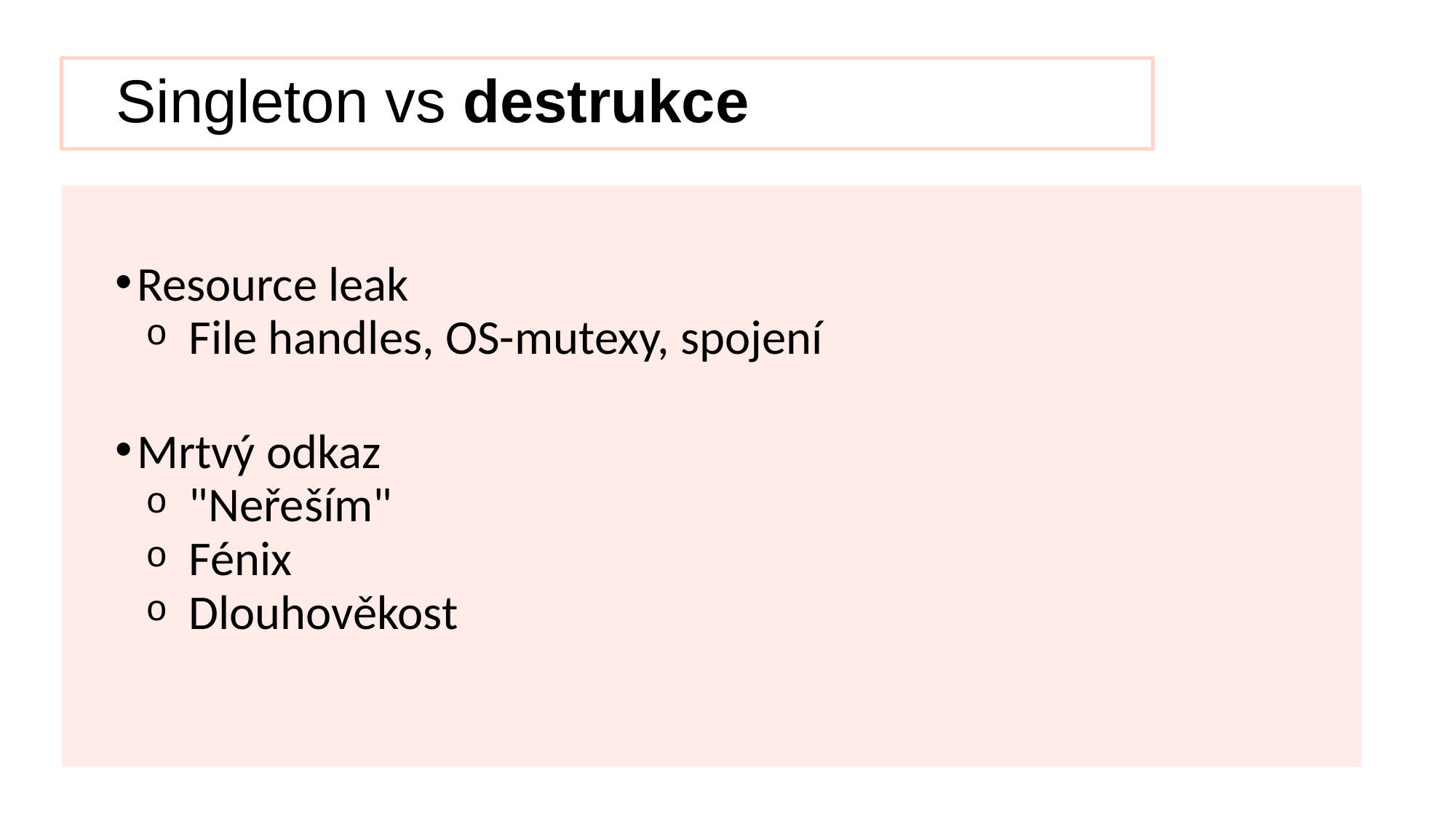

# Singleton vs destrukce

Resource leak
File handles, OS-mutexy, spojení

Mrtvý odkaz
"Neřeším"
Fénix
Dlouhověkost